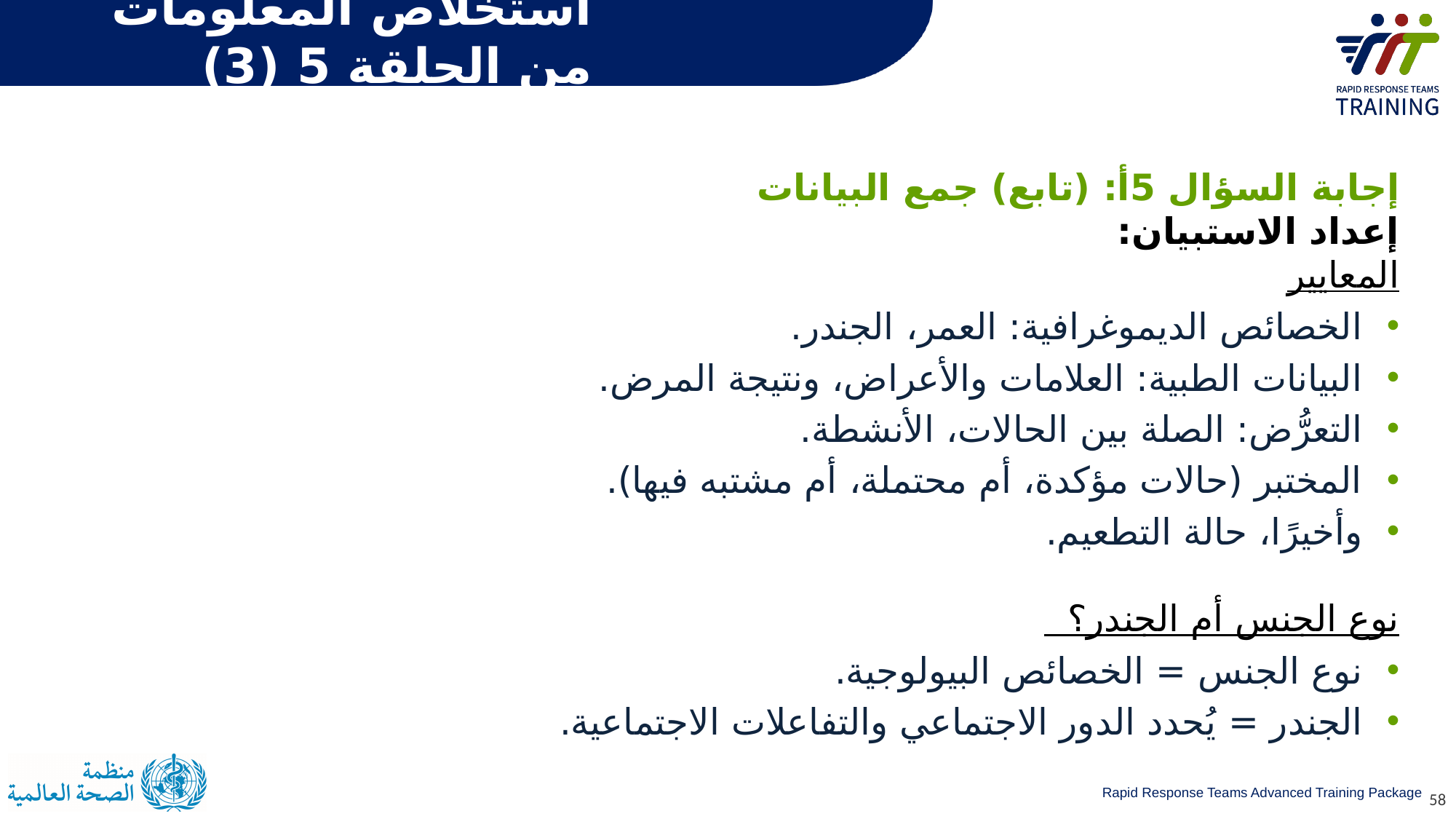

# استخلاص المعلومات من الحلقة 5 (3)
إجابة السؤال 5أ: (تابع) جمع البيانات
إعداد الاستبيان:
المعايير
الخصائص الديموغرافية: العمر، الجندر.
البيانات الطبية: العلامات والأعراض، ونتيجة المرض.
التعرُّض: الصلة بين الحالات، الأنشطة.
المختبر (حالات مؤكدة، أم محتملة، أم مشتبه فيها).
وأخيرًا، حالة التطعيم.

نوع الجنس أم الجندر؟
نوع الجنس = الخصائص البيولوجية.
الجندر = يُحدد الدور الاجتماعي والتفاعلات الاجتماعية.